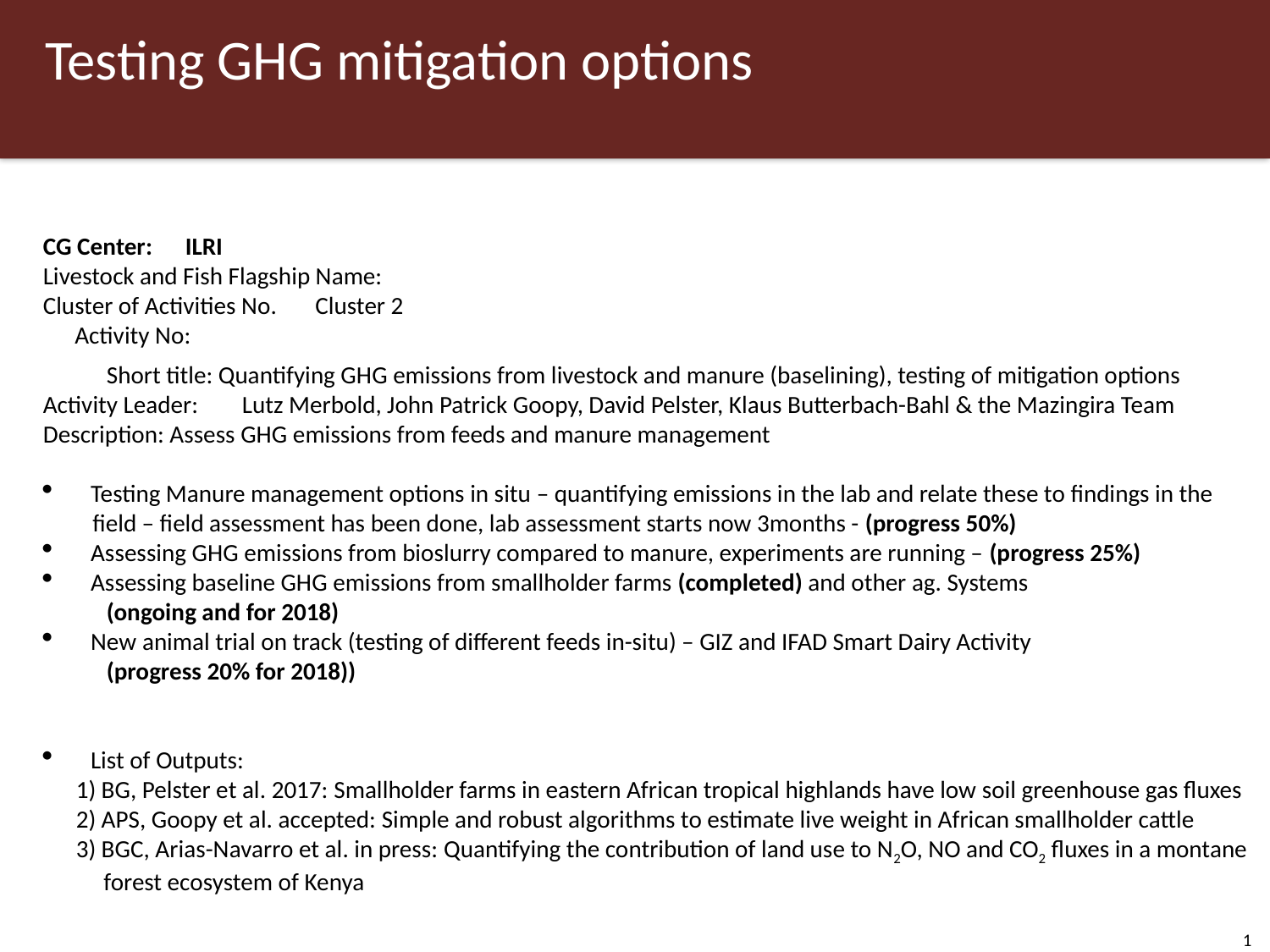

# Testing GHG mitigation options
Desertification and overgrazing
CG Center:      ILRI
Livestock and Fish Flagship Name:
Cluster of Activities No.       Cluster 2
Activity No:
Short title: Quantifying GHG emissions from livestock and manure (baselining), testing of mitigation options
Activity Leader:        Lutz Merbold, John Patrick Goopy, David Pelster, Klaus Butterbach-Bahl & the Mazingira Team
Description: Assess GHG emissions from feeds and manure management

Testing Manure management options in situ – quantifying emissions in the lab and relate these to findings in the
         field – field assessment has been done, lab assessment starts now 3months - (progress 50%)
Assessing GHG emissions from bioslurry compared to manure, experiments are running – (progress 25%)
Assessing baseline GHG emissions from smallholder farms (completed) and other ag. Systems
	(ongoing and for 2018)
New animal trial on track (testing of different feeds in-situ) – GIZ and IFAD Smart Dairy Activity
	(progress 20% for 2018))

List of Outputs:
      1) BG, Pelster et al. 2017: Smallholder farms in eastern African tropical highlands have low soil greenhouse gas fluxes
      2) APS, Goopy et al. accepted: Simple and robust algorithms to estimate live weight in African smallholder cattle
      3) BGC, Arias-Navarro et al. in press: Quantifying the contribution of land use to N2O, NO and CO2 fluxes in a montane
           forest ecosystem of Kenya

1